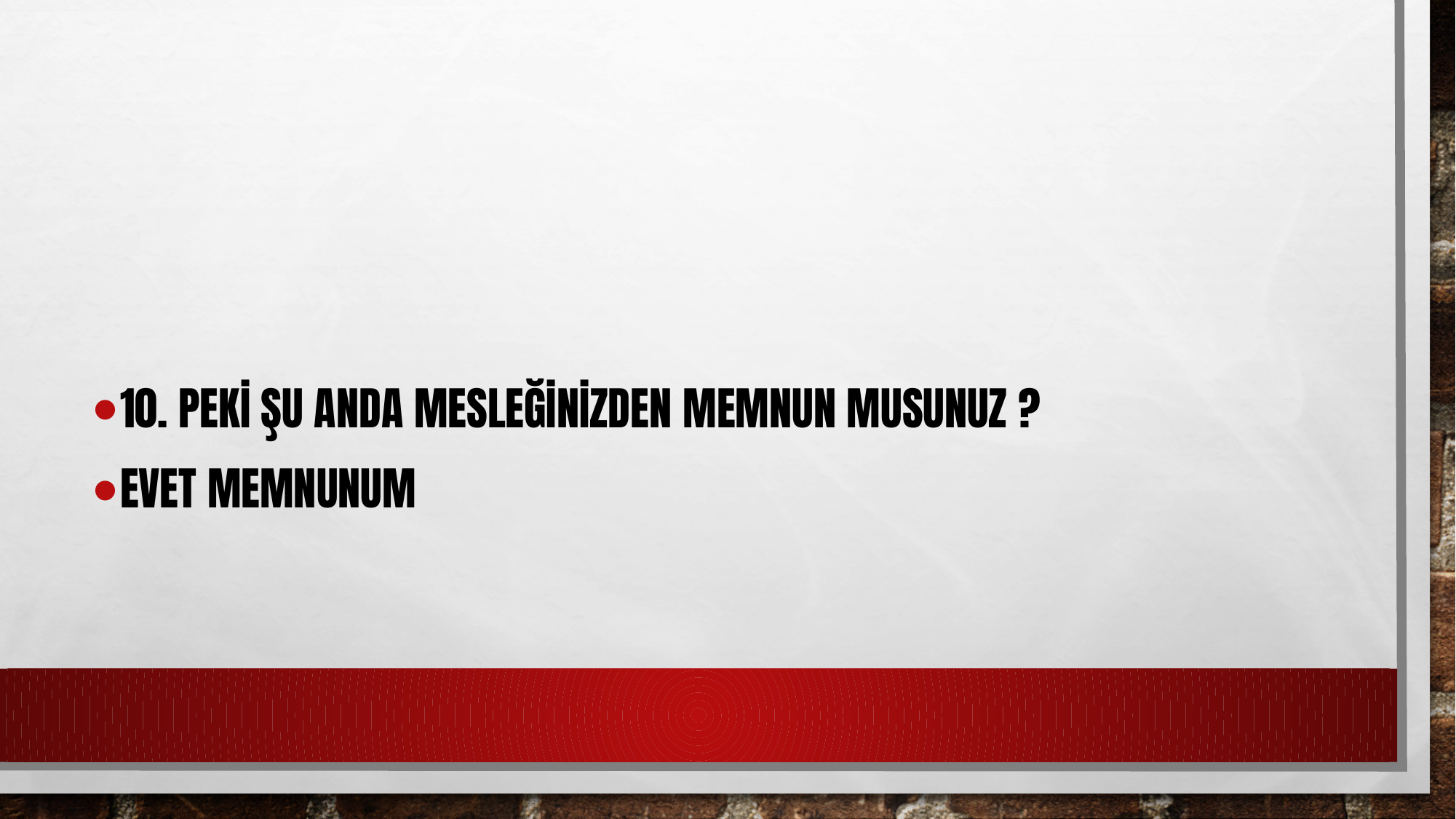

10. PEKİ ŞU ANDA MESLEĞİNİZDEN MEMNUN MUSUNUZ ?
EVET MEMNUNUM